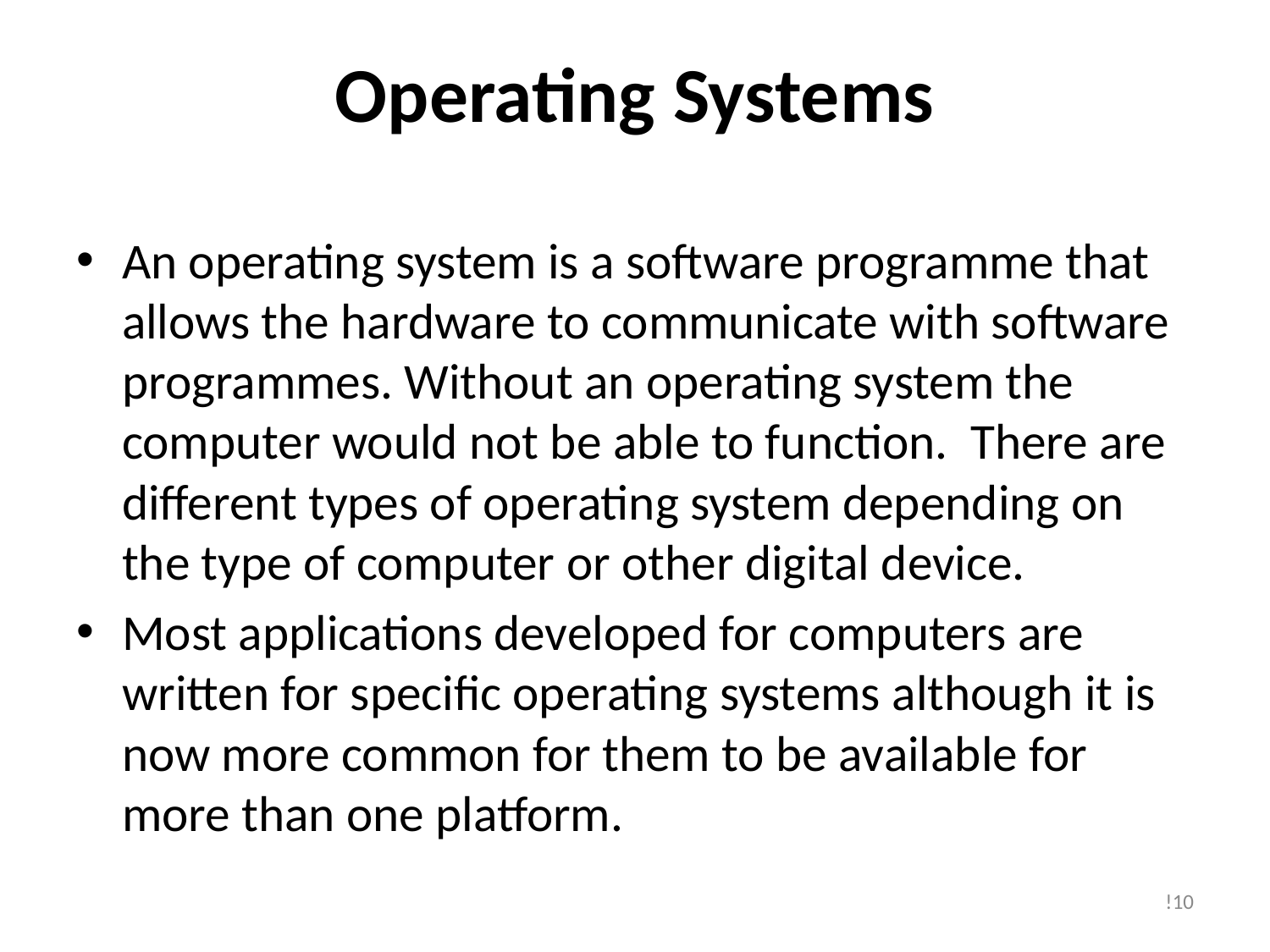

# Operating Systems
An operating system is a software programme that allows the hardware to communicate with software programmes. Without an operating system the computer would not be able to function.  There are different types of operating system depending on the type of computer or other digital device.
Most applications developed for computers are written for specific operating systems although it is now more common for them to be available for more than one platform.
!10